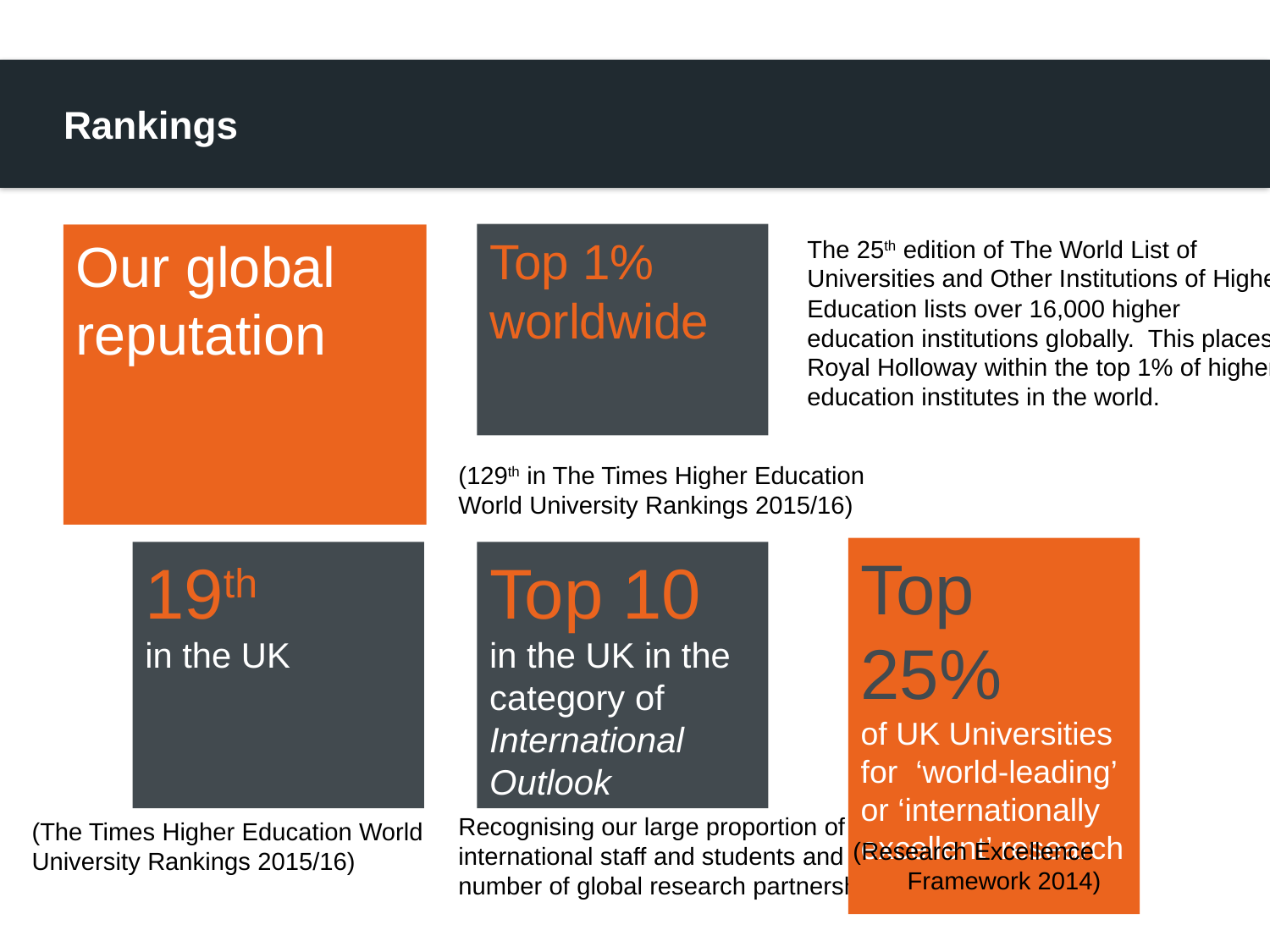

# Rankings
Top 1% worldwide

Our global reputation

The 25th edition of The World List of Universities and Other Institutions of Higher Education lists over 16,000 higher education institutions globally.  This places Royal Holloway within the top 1% of higher education institutes in the world.
(129th in The Times Higher Education World University Rankings 2015/16)
Top 25%
of UK Universities for  ‘world-leading’ or ‘internationally excellent’ research

19th
in the UK

Top 10
in the UK in the category of International Outlook
Recognising our large proportion of international staff and students and our number of global research partnerships
(The Times Higher Education World University Rankings 2015/16)
(Research Excellence
Framework 2014)